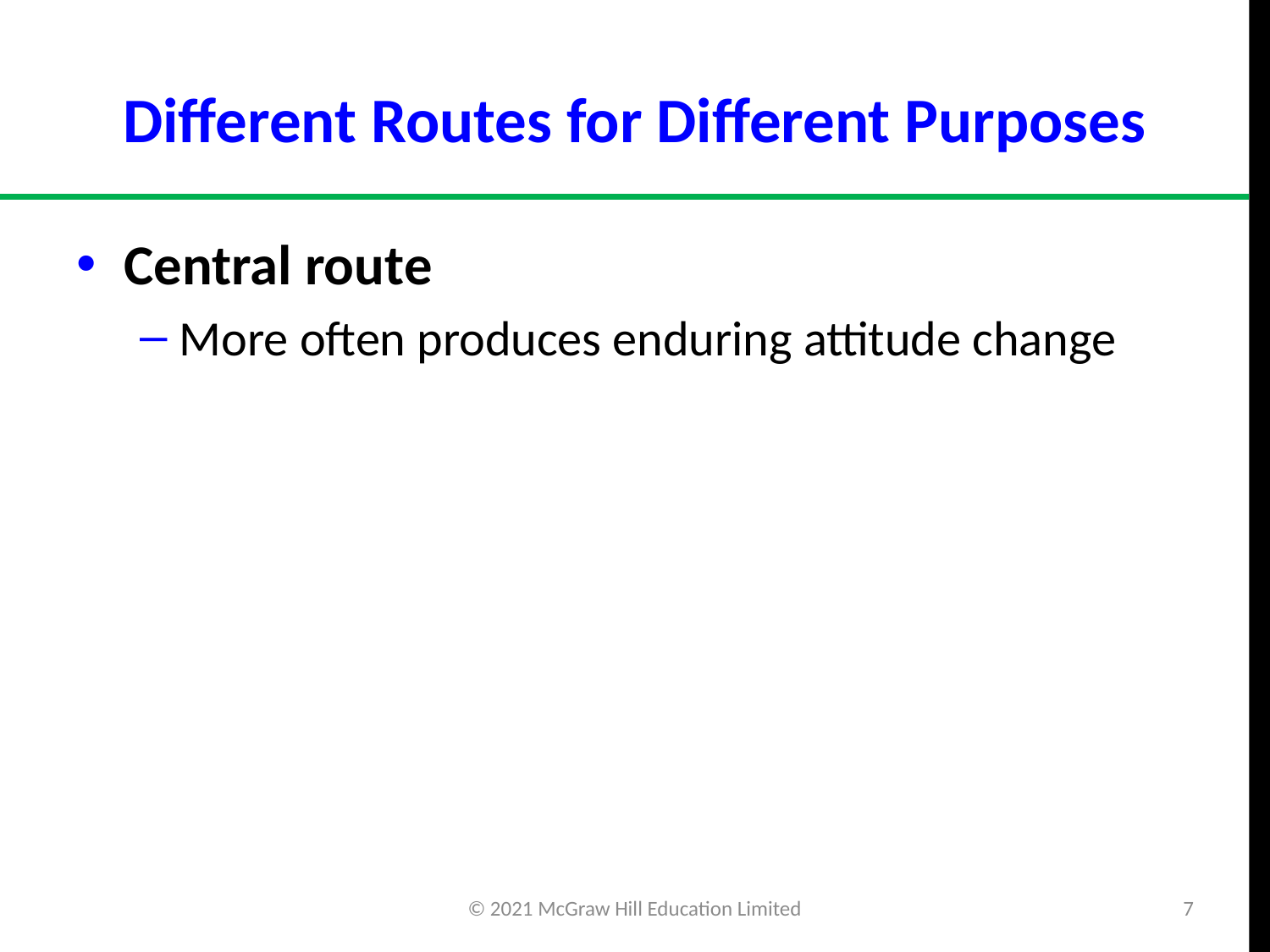

# Different Routes for Different Purposes
Central route
More often produces enduring attitude change

© 2021 McGraw Hill Education Limited
7